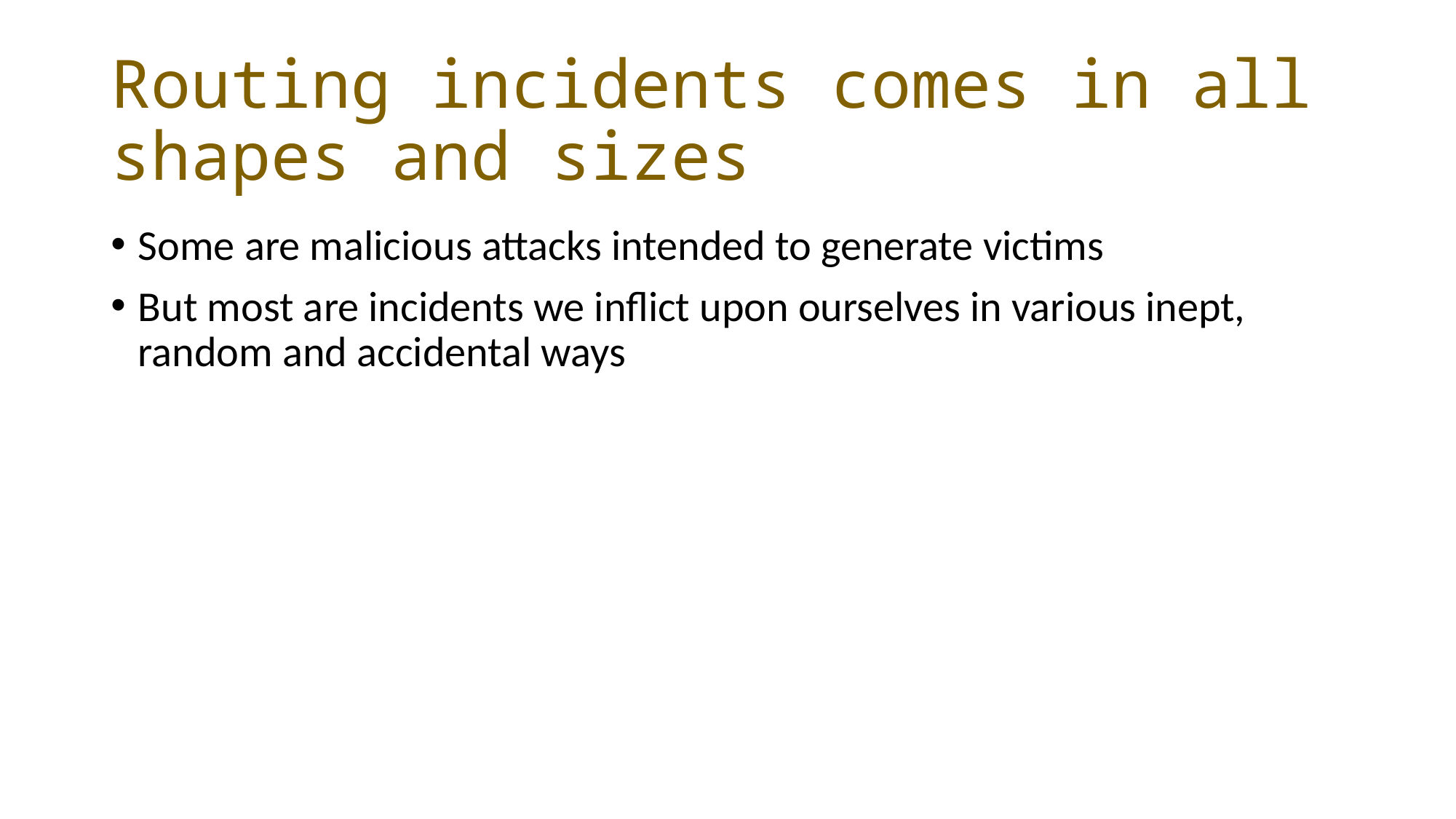

# Routing incidents comes in all shapes and sizes
Some are malicious attacks intended to generate victims
But most are incidents we inflict upon ourselves in various inept, random and accidental ways